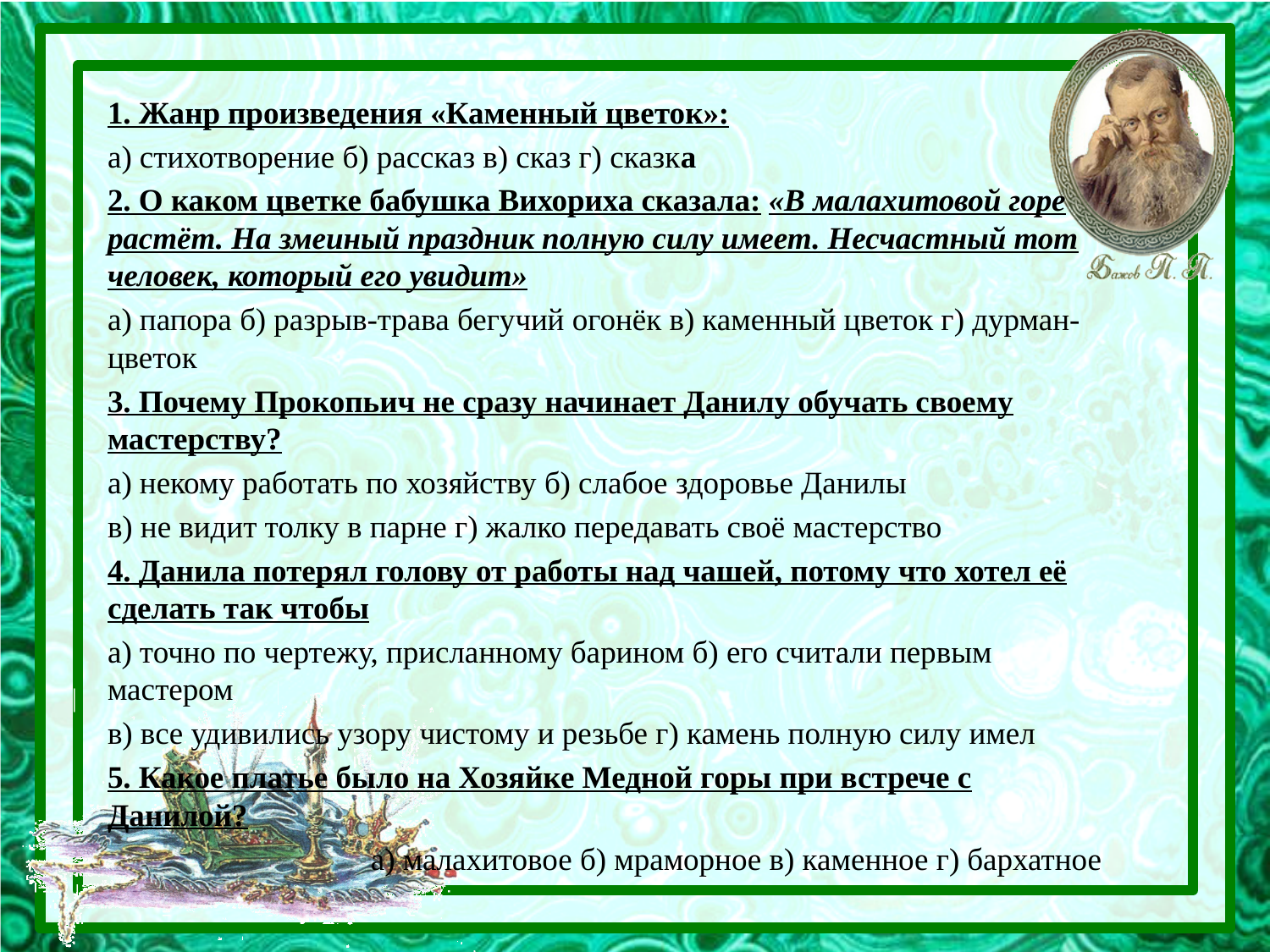

1. Жанр произведения «Каменный цветок»:
а) стихотворение б) рассказ в) сказ г) сказка
2. О каком цветке бабушка Вихориха сказала: «В малахитовой горе растёт. На змеиный праздник полную силу имеет. Несчастный тот человек, который его увидит»
а) папора б) разрыв-трава бегучий огонёк в) каменный цветок г) дурман-цветок
3. Почему Прокопьич не сразу начинает Данилу обучать своему мастерству?
а) некому работать по хозяйству б) слабое здоровье Данилы
в) не видит толку в парне г) жалко передавать своё мастерство
4. Данила потерял голову от работы над чашей, потому что хотел её сделать так чтобы
а) точно по чертежу, присланному барином б) его считали первым мастером
в) все удивились узору чистому и резьбе г) камень полную силу имел
5. Какое платье было на Хозяйке Медной горы при встрече с Данилой?
а) малахитовое б) мраморное в) каменное г) бархатное